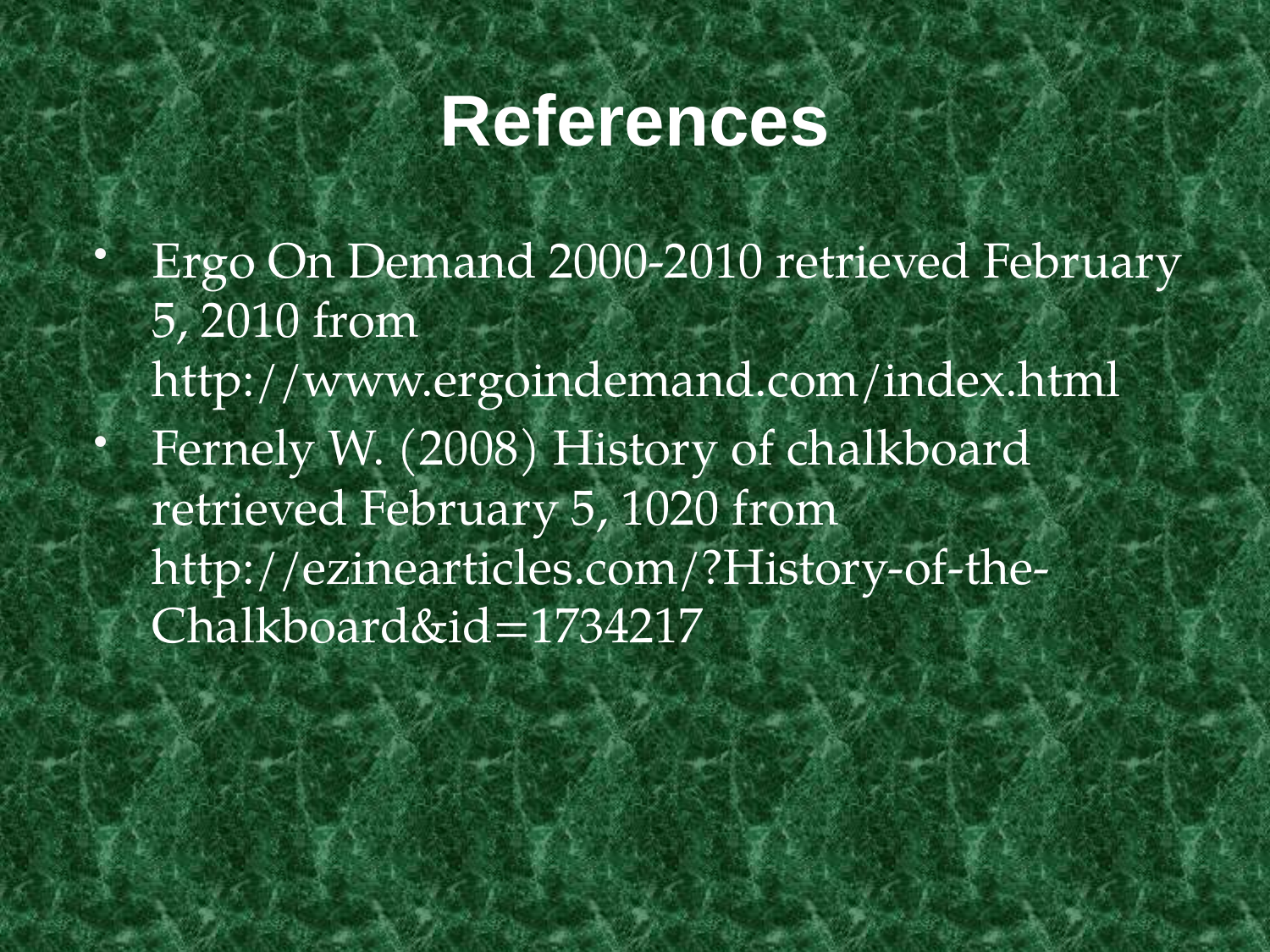

# References
Ergo On Demand 2000-2010 retrieved February 5, 2010 from http://www.ergoindemand.com/index.html
Fernely W. (2008) History of chalkboard retrieved February 5, 1020 from  http://ezinearticles.com/?History-of-the-Chalkboard&id=1734217